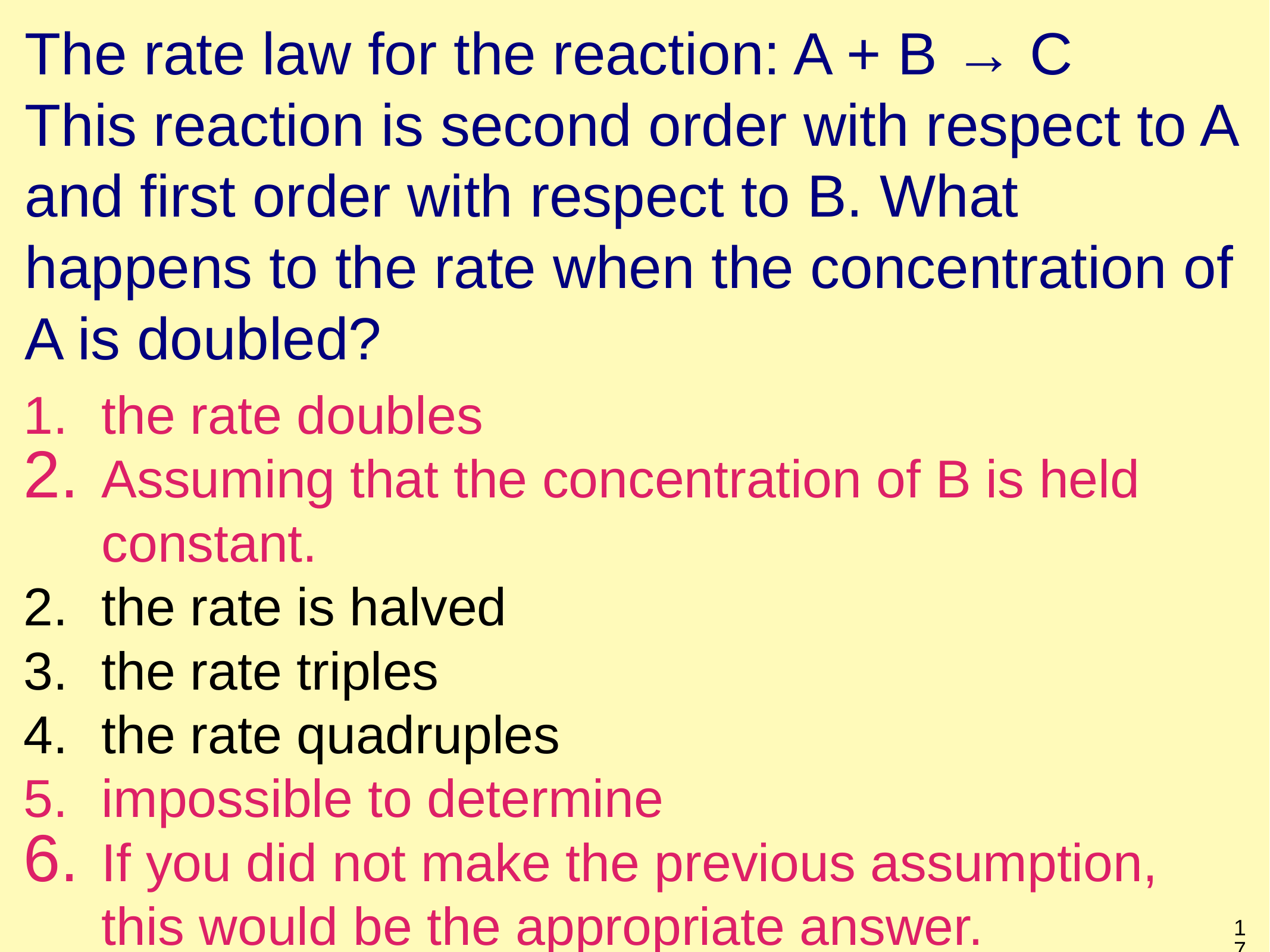

# The rate law for the reaction: A + B → C This reaction is second order with respect to A and first order with respect to B. What happens to the rate when the concentration of A is doubled?
the rate doubles
Assuming that the concentration of B is held constant.
the rate is halved
the rate triples
the rate quadruples
impossible to determine
If you did not make the previous assumption, this would be the appropriate answer.
17